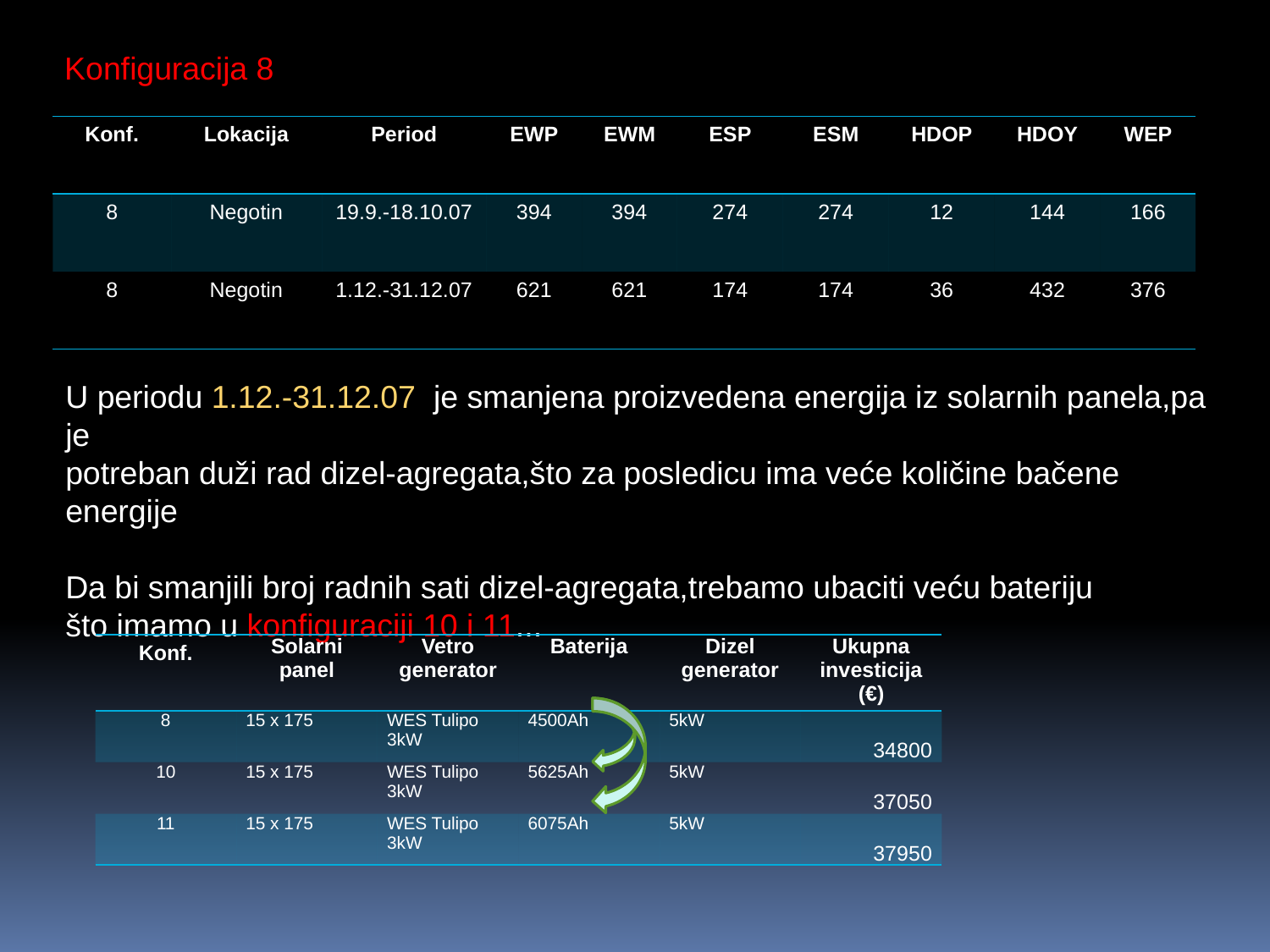

Konfiguracija 8
| Konf. | Lokacija | Period | EWP | EWM | ESP | ESM | HDOP | HDOY | WEP |
| --- | --- | --- | --- | --- | --- | --- | --- | --- | --- |
| 8 | Negotin | 19.9.-18.10.07 | 394 | 394 | 274 | 274 | 12 | 144 | 166 |
| 8 | Negotin | 1.12.-31.12.07 | 621 | 621 | 174 | 174 | 36 | 432 | 376 |
U periodu 1.12.-31.12.07  je smanjena proizvedena energija iz solarnih panela,pa je
potreban duži rad dizel-agregata,što za posledicu ima veće količine bačene
energije

Da bi smanjili broj radnih sati dizel-agregata,trebamo ubaciti veću bateriju
što imamo u konfiguraciji 10 i 11...

| Konf. | Solarni panel | Vetro generator | Baterija | Dizel generator | Ukupna investicija (€) |
| --- | --- | --- | --- | --- | --- |
| 8 | 15 x 175 | WES Tulipo 3kW | 4500Ah | 5kW | 34800 |
| 10 | 15 x 175 | WES Tulipo 3kW | 5625Ah | 5kW | 37050 |
| 11 | 15 x 175 | WES Tulipo 3kW | 6075Ah | 5kW | 37950 |